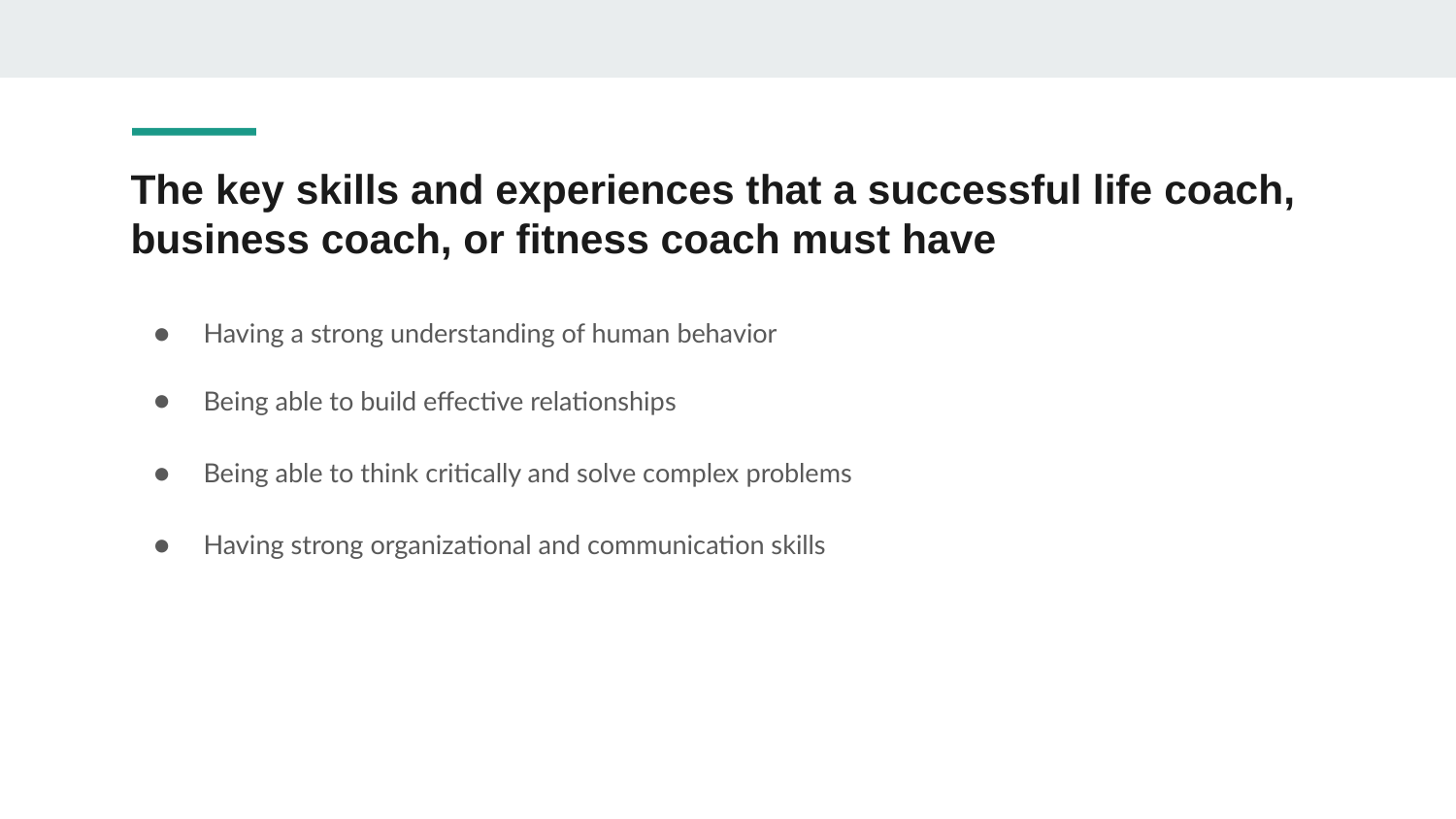

# The key skills and experiences that a successful life coach, business coach, or fitness coach must have
Having a strong understanding of human behavior
Being able to build effective relationships
Being able to think critically and solve complex problems
Having strong organizational and communication skills